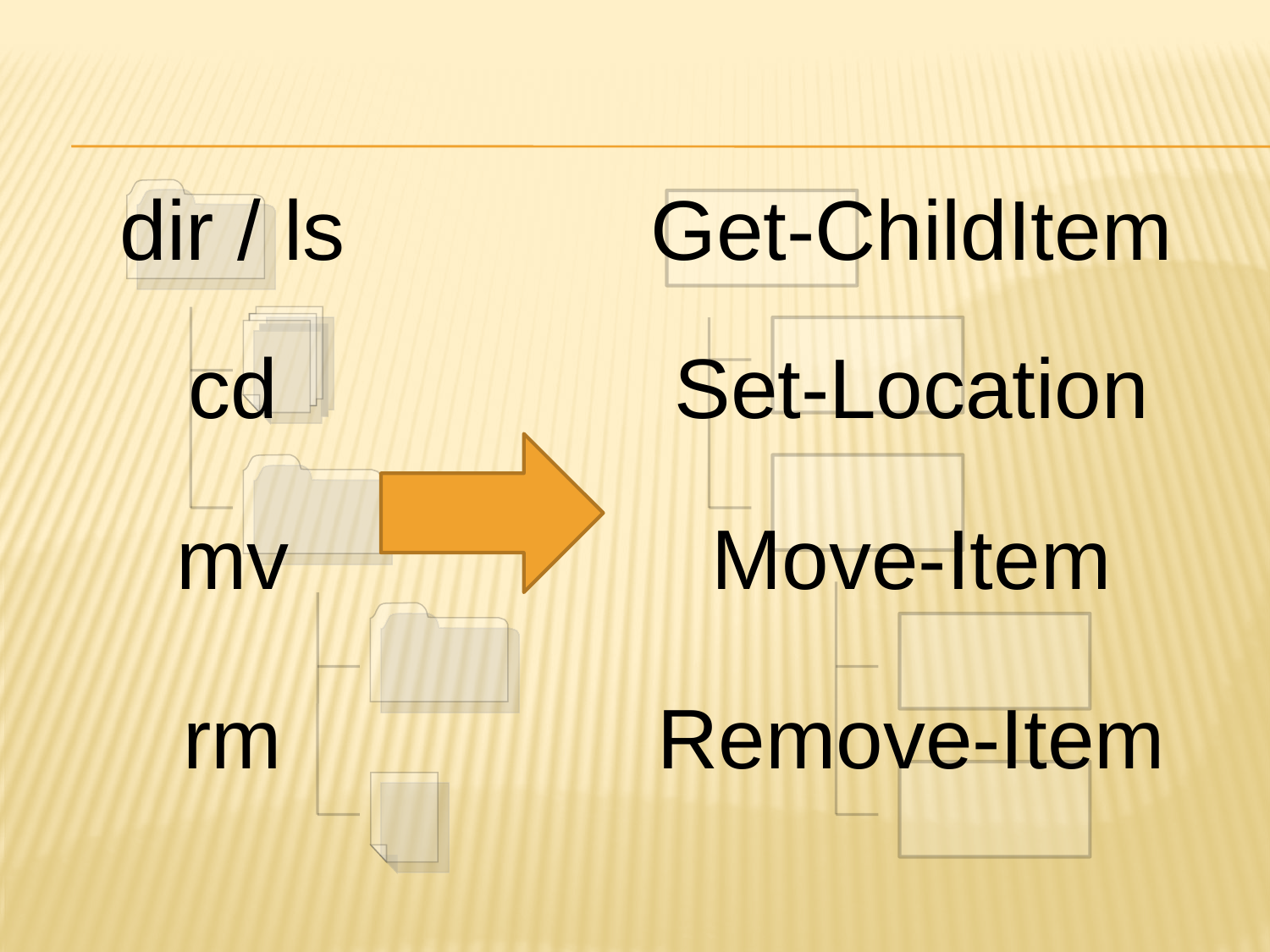

dir / ls
cd
mv
rm
Get-ChildItem
Set-Location
Move-Item
Remove-Item